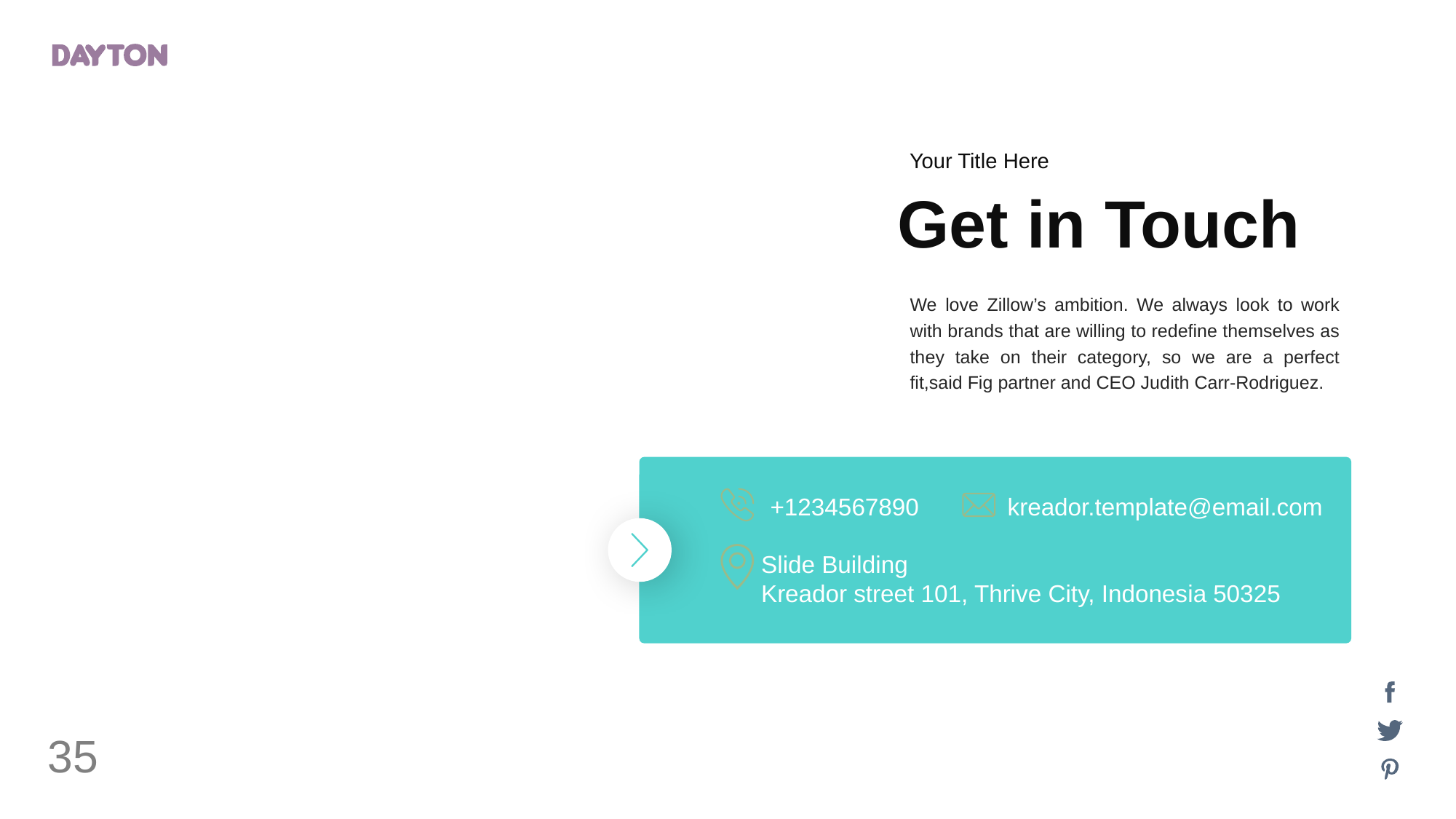

Your Title Here
Get in Touch
We love Zillow’s ambition. We always look to work with brands that are willing to redefine themselves as they take on their category, so we are a perfect fit,said Fig partner and CEO Judith Carr-Rodriguez.

+1234567890

kreador.template@email.com

Slide Building
Kreador street 101, Thrive City, Indonesia 50325